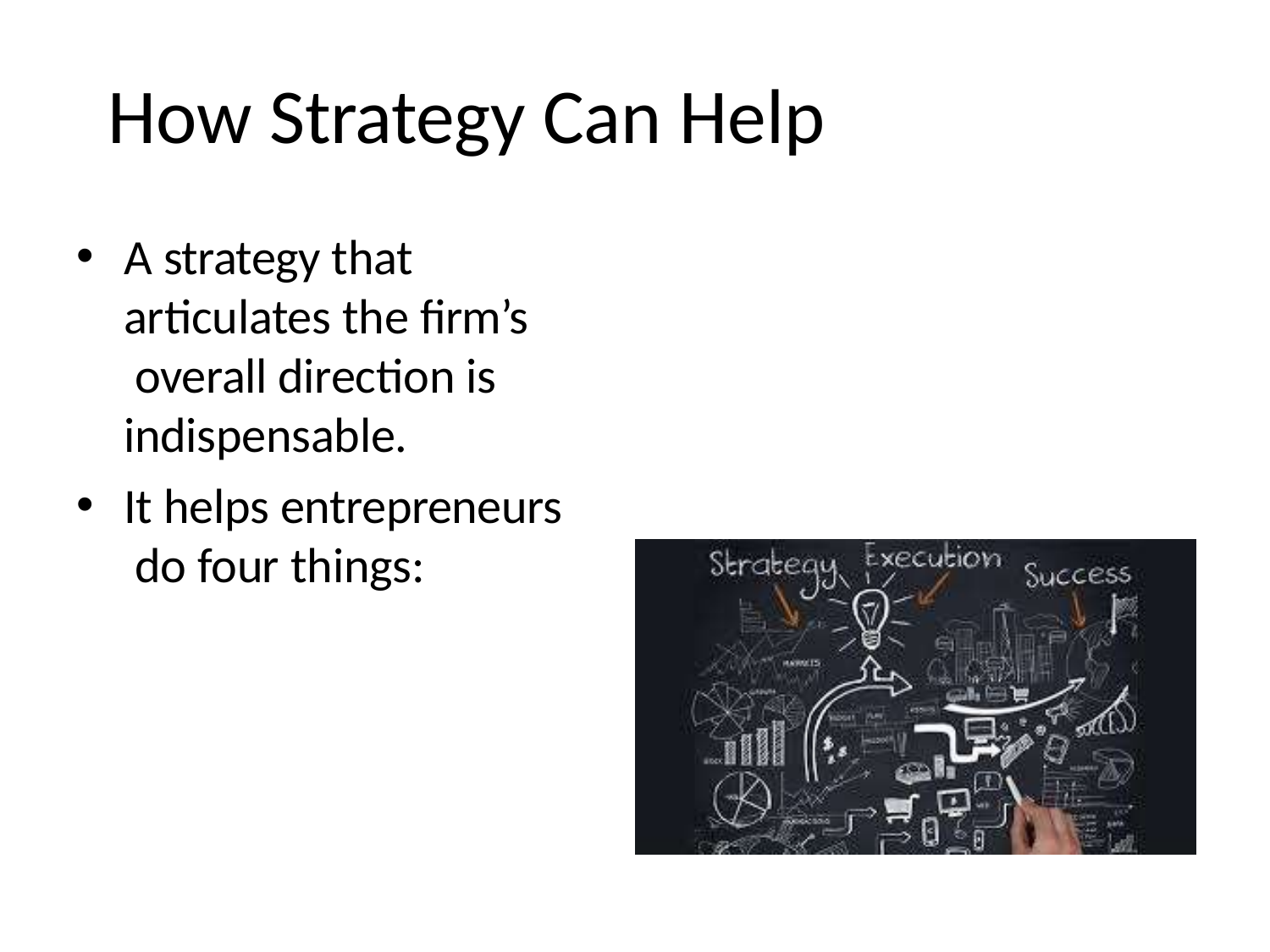

# How Strategy Can Help
A strategy that  articulates the firm’s  overall direction is  indispensable.
It helps entrepreneurs  do four things: